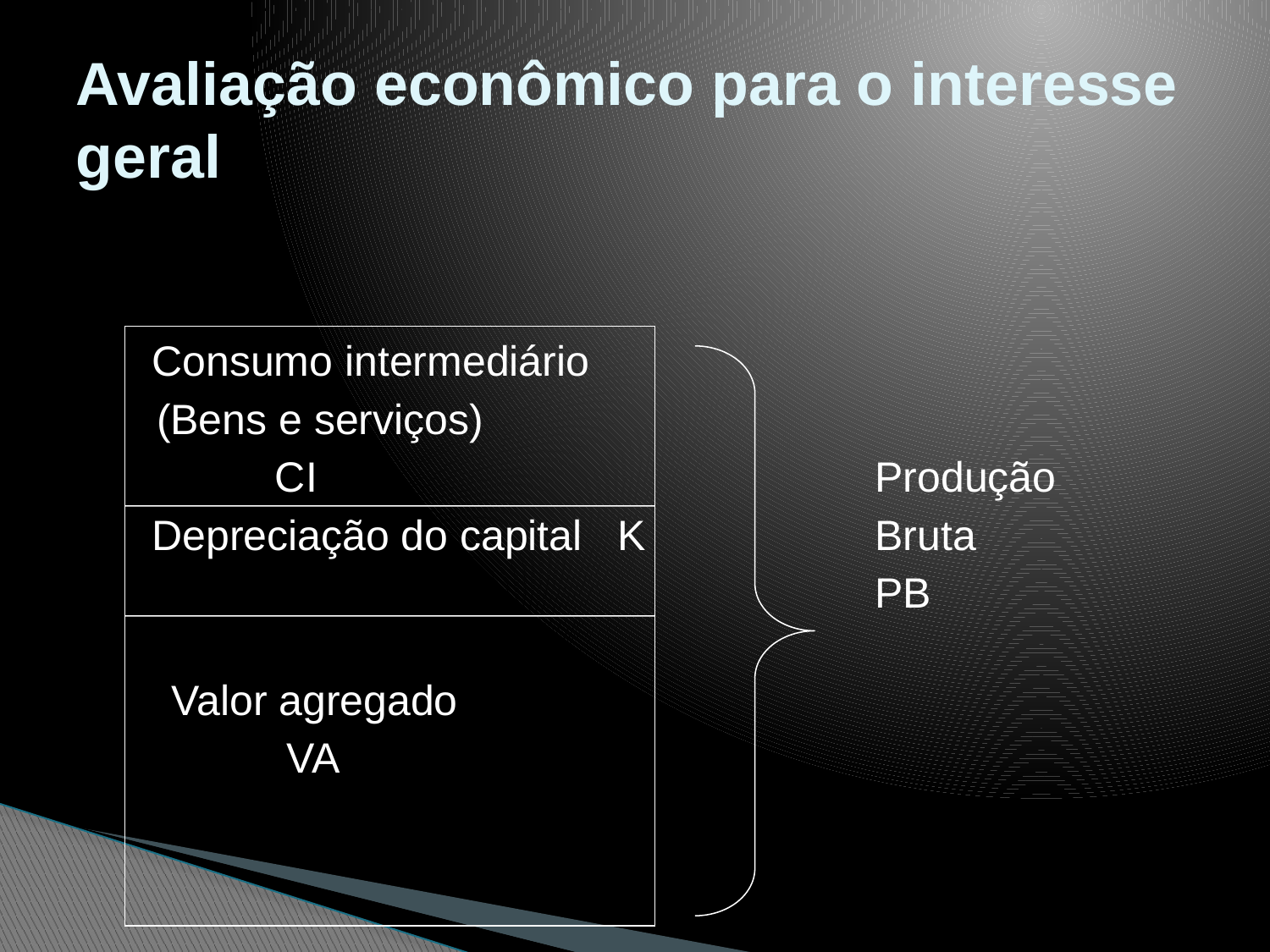

# Avaliação econômico para o interesse geral

  Consumo intermediário
  (Bens e serviços)
            CI
  Depreciação do capital   K

    Valor agregado
             VA

             Produção
             Bruta
             PB